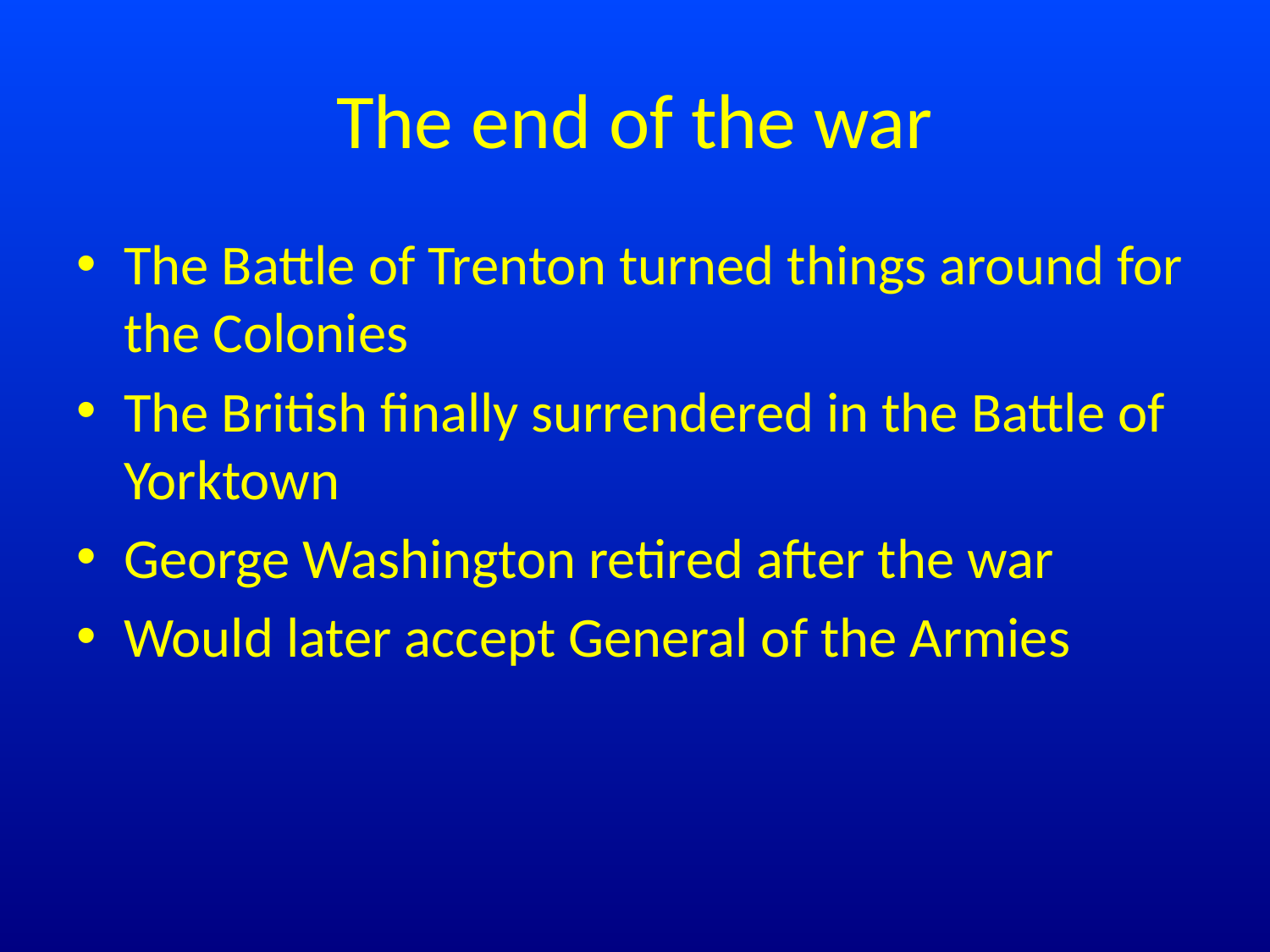

# The end of the war
The Battle of Trenton turned things around for the Colonies
The British finally surrendered in the Battle of Yorktown
George Washington retired after the war
Would later accept General of the Armies